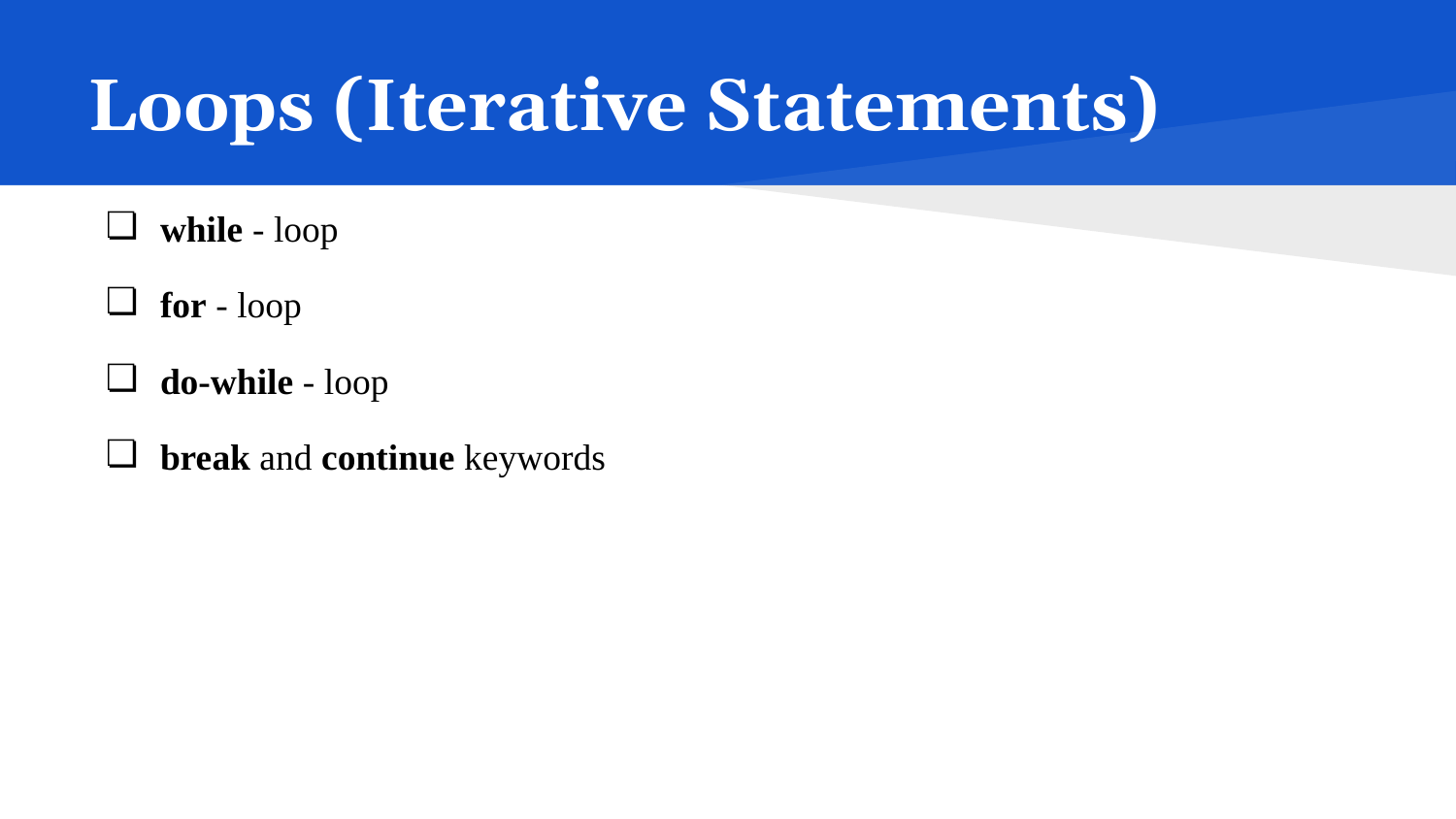

# Loops (Iterative Statements)
while - loop
for - loop
do-while - loop
break and continue keywords